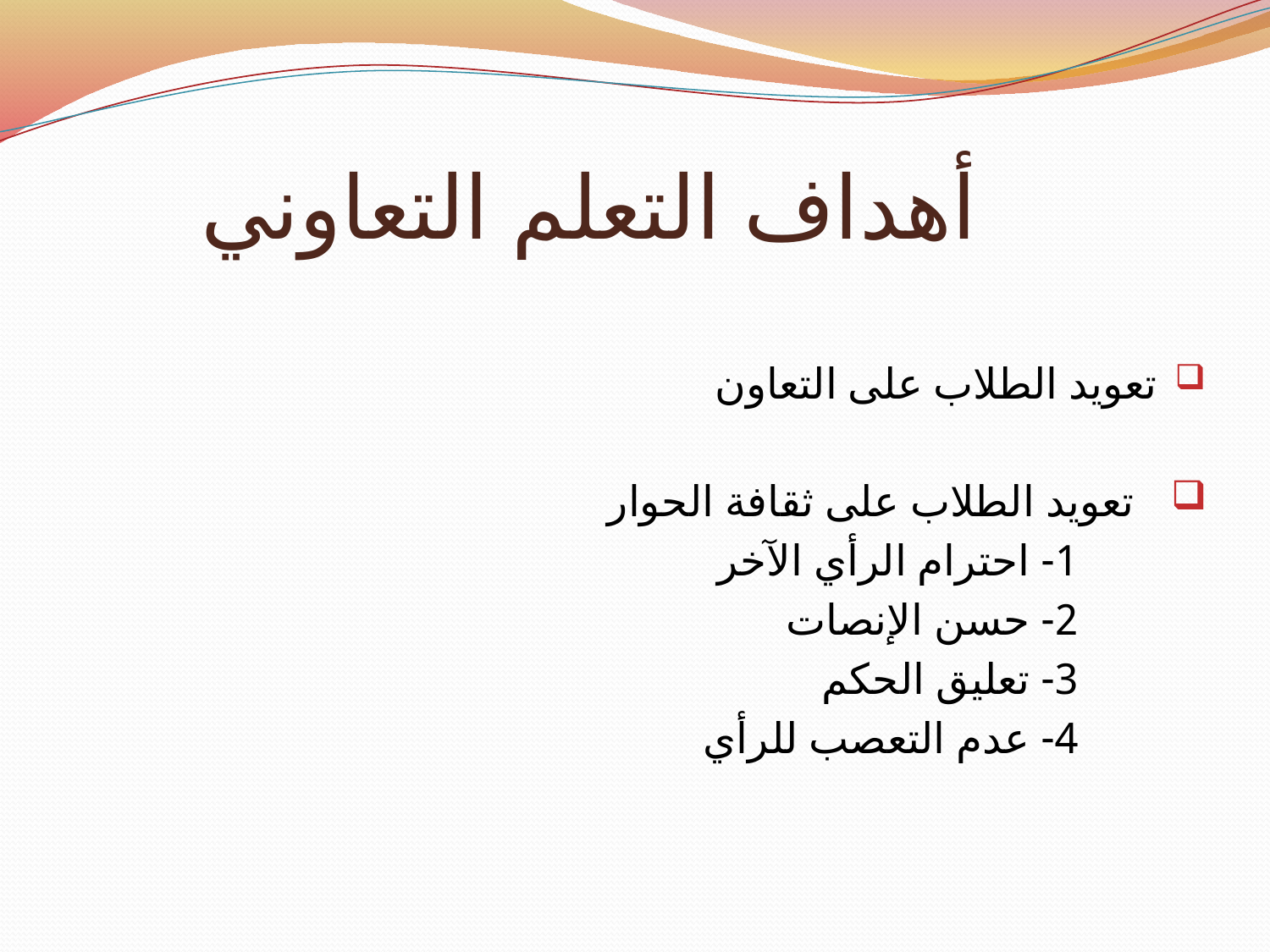

# أهداف التعلم التعاوني

 تعويد الطلاب على التعاون

   تعويد الطلاب على ثقافة الحوار
           1- احترام الرأي الآخر
           2- حسن الإنصات
           3- تعليق الحكم
           4- عدم التعصب للرأي